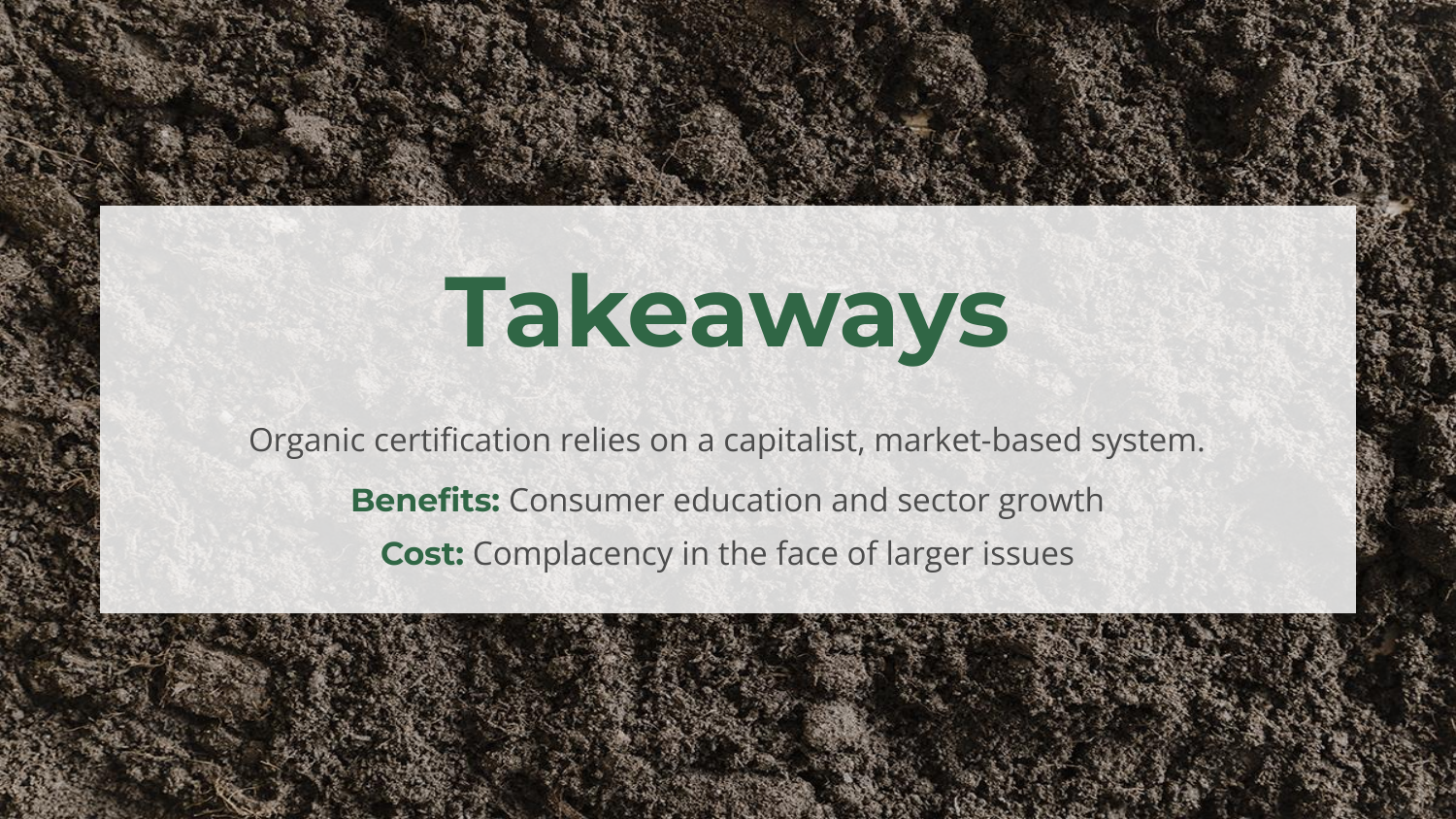

# Takeaways
Organic certification relies on a capitalist, market-based system.
Benefits: Consumer education and sector growth
Cost: Complacency in the face of larger issues